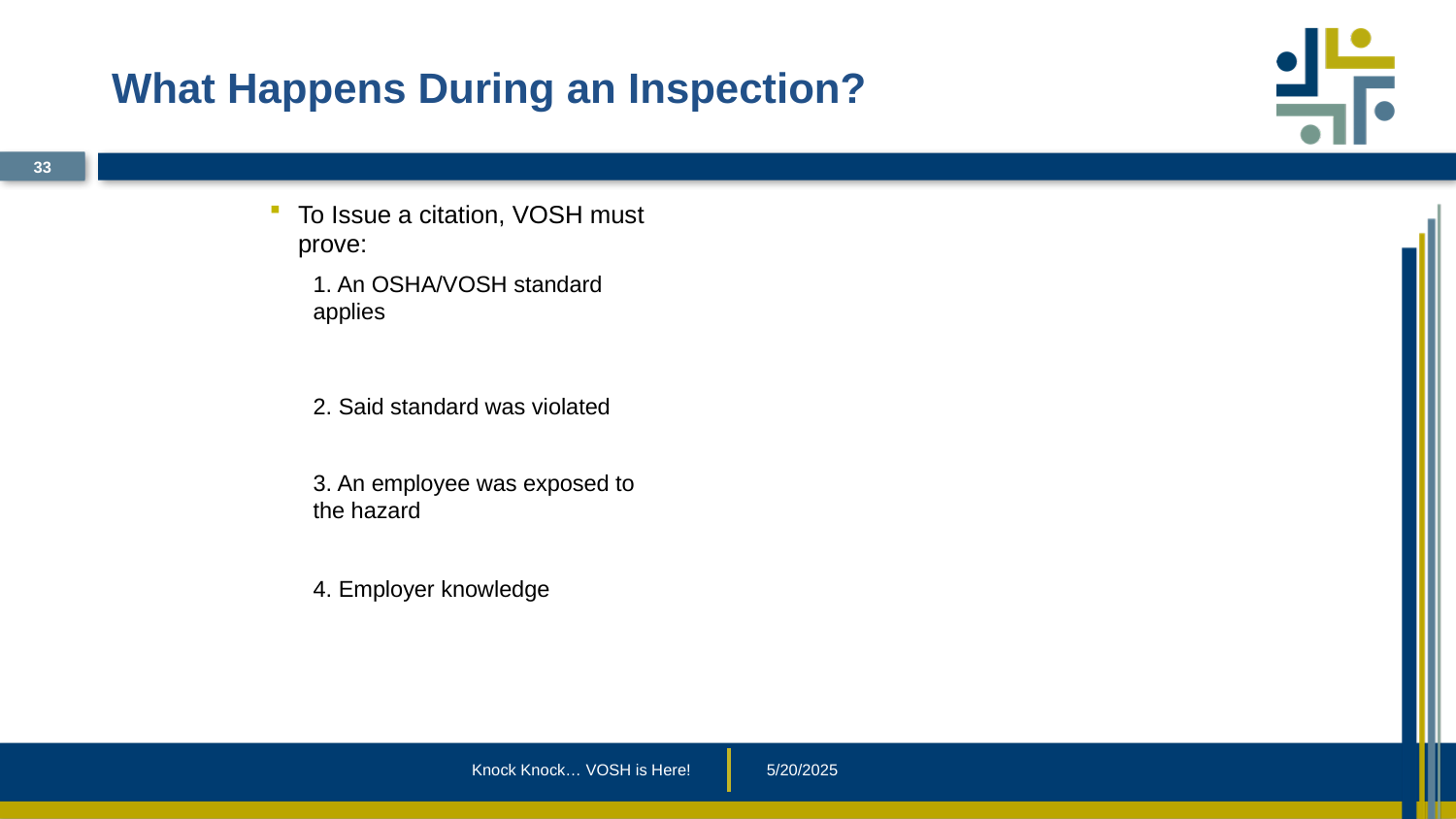

# What Happens During an Inspection?
33
To Issue a citation, VOSH must prove:
1. An OSHA/VOSH standard applies

2. Said standard was violated

3. An employee was exposed to the hazard

4. Employer knowledge

Knock Knock… VOSH is Here!
5/20/2025